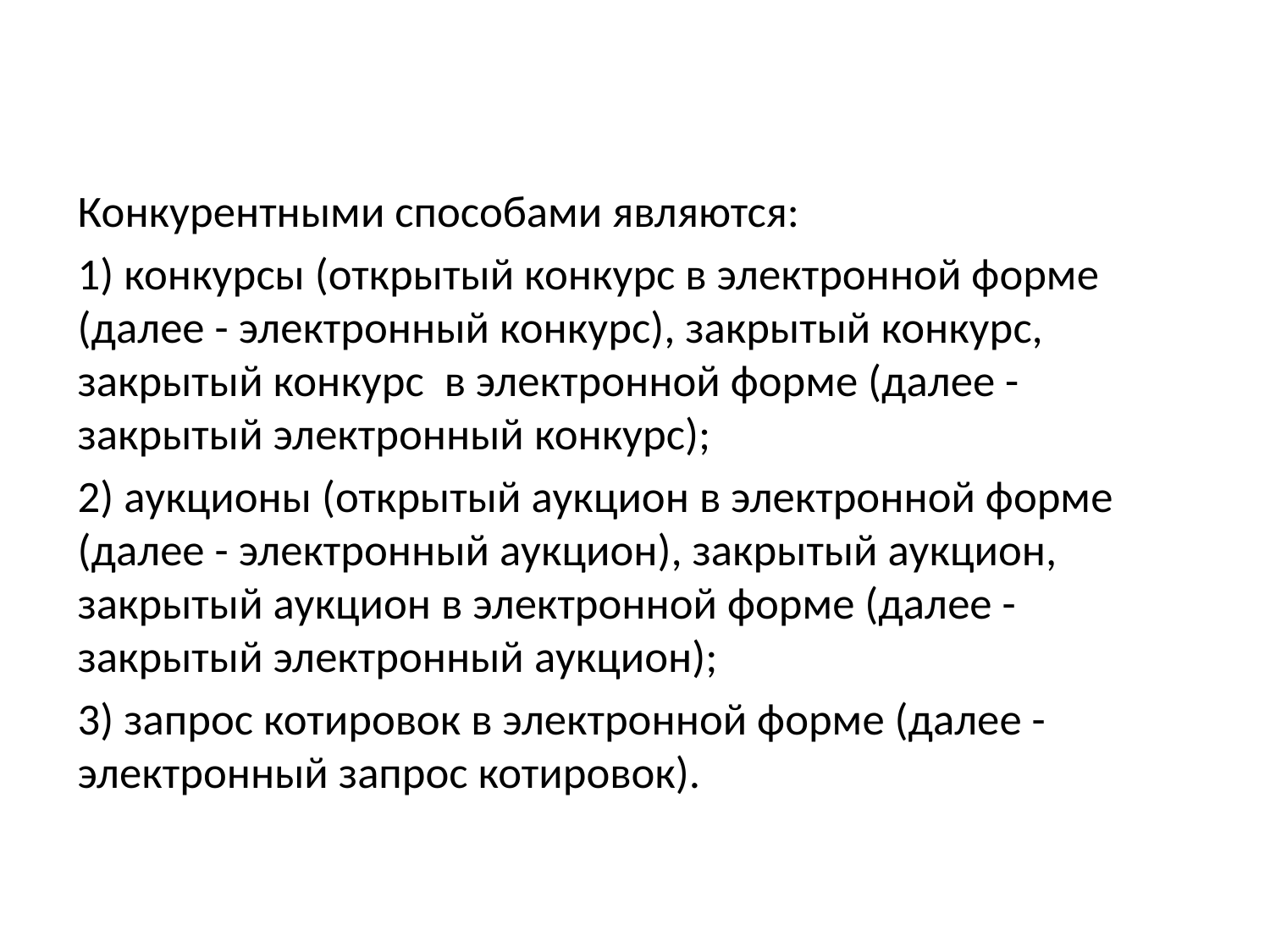

Конкурентными способами являются:
1) конкурсы (открытый конкурс в электронной форме (далее - электронный конкурс), закрытый конкурс, закрытый конкурс  в электронной форме (далее - закрытый электронный конкурс);
2) аукционы (открытый аукцион в электронной форме  (далее - электронный аукцион), закрытый аукцион, закрытый аукцион в электронной форме (далее - закрытый электронный аукцион);
3) запрос котировок в электронной форме (далее - электронный запрос котировок).